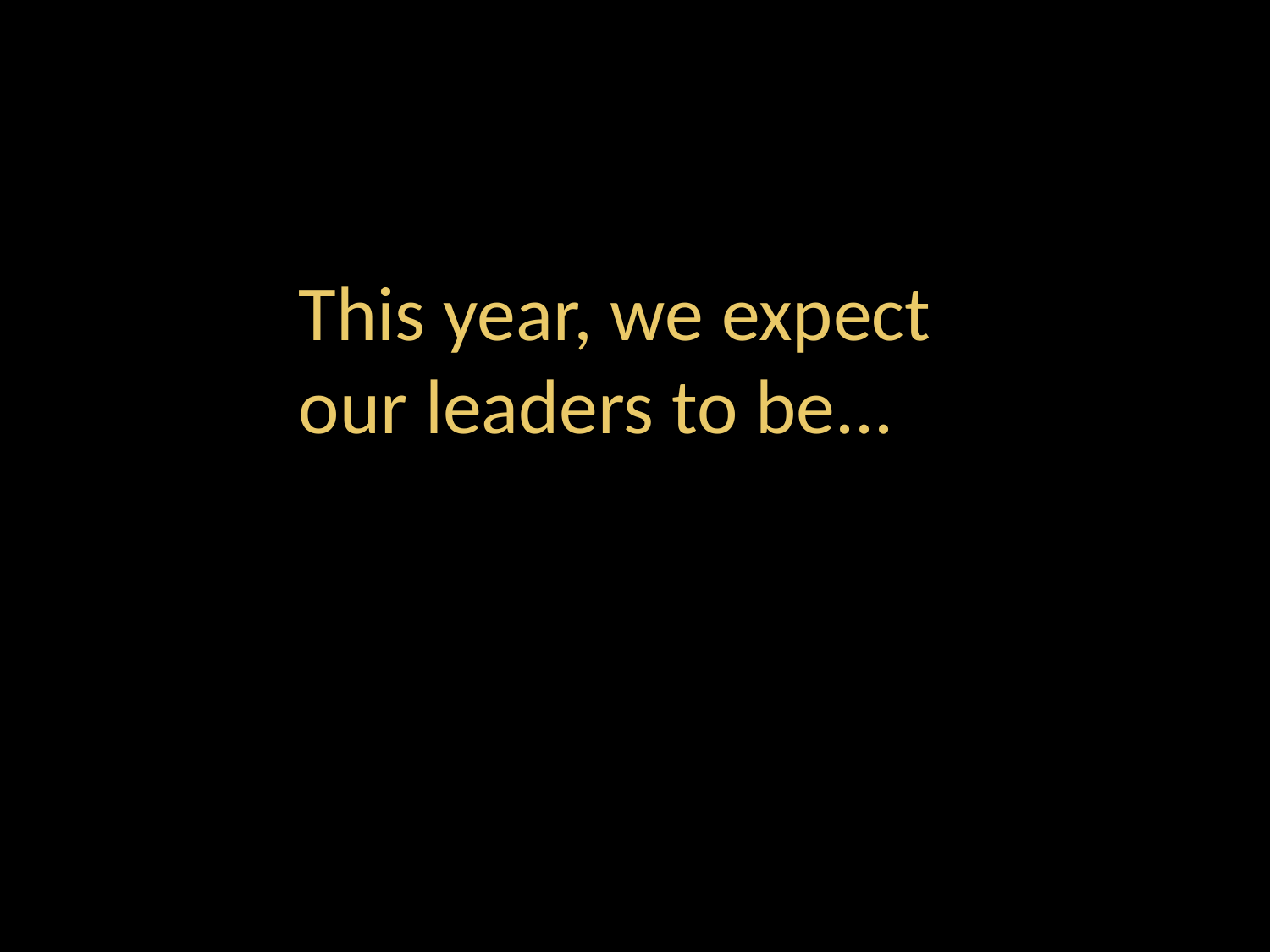

This year, we expect our leaders to be...